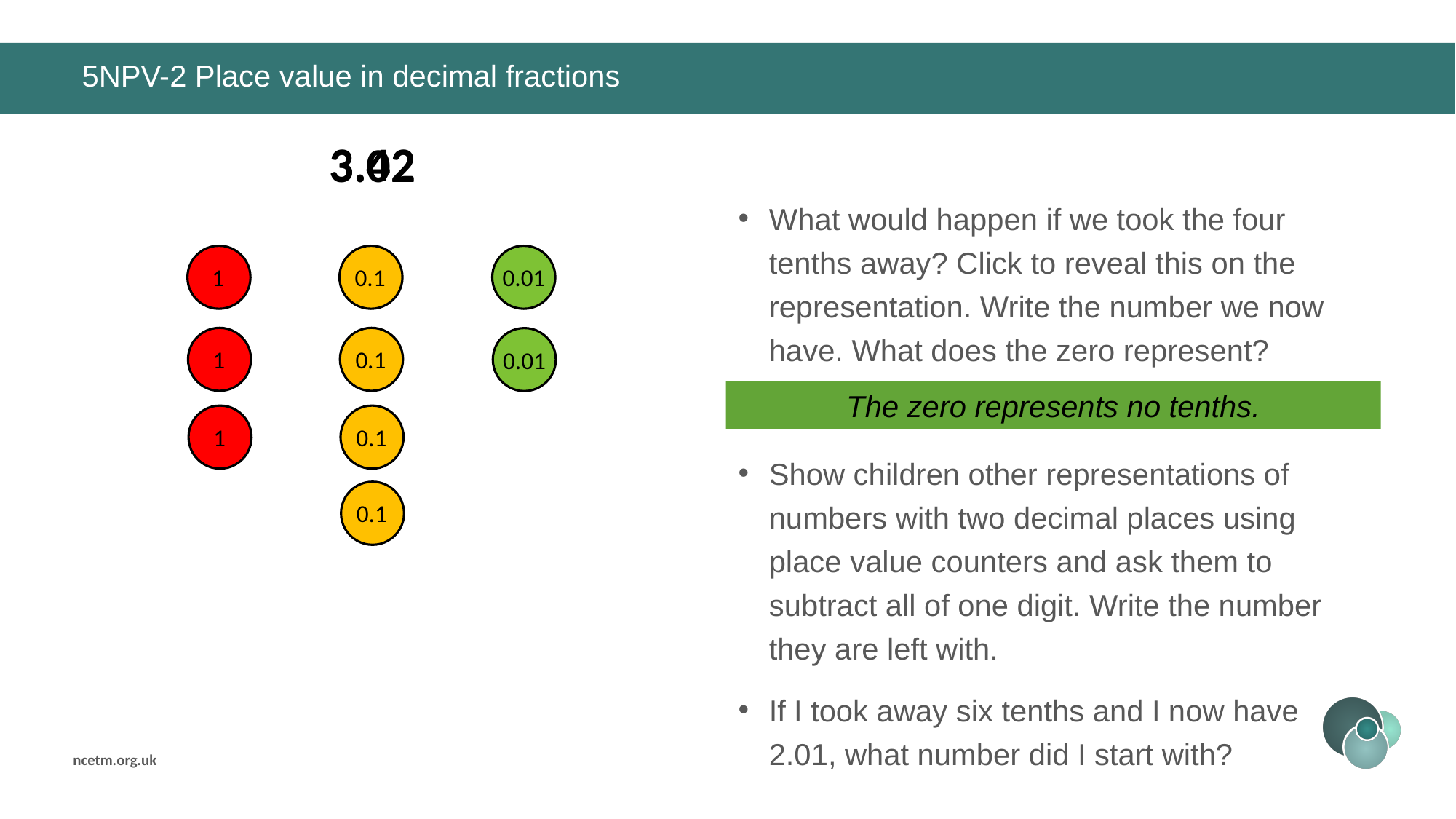

# 5NPV-2 Place value in decimal fractions
3.42
3.02
What would happen if we took the four tenths away? Click to reveal this on the representation. Write the number we now have. What does the zero represent?

Show children other representations of  numbers with two decimal places using place value counters and ask them to subtract all of one digit. Write the number they are left with.
If I took away six tenths and I now have 2.01, what number did I start with?

0.01

0.01

1

1

1

0.1

0.1

0.1

0.1
The zero represents no tenths.